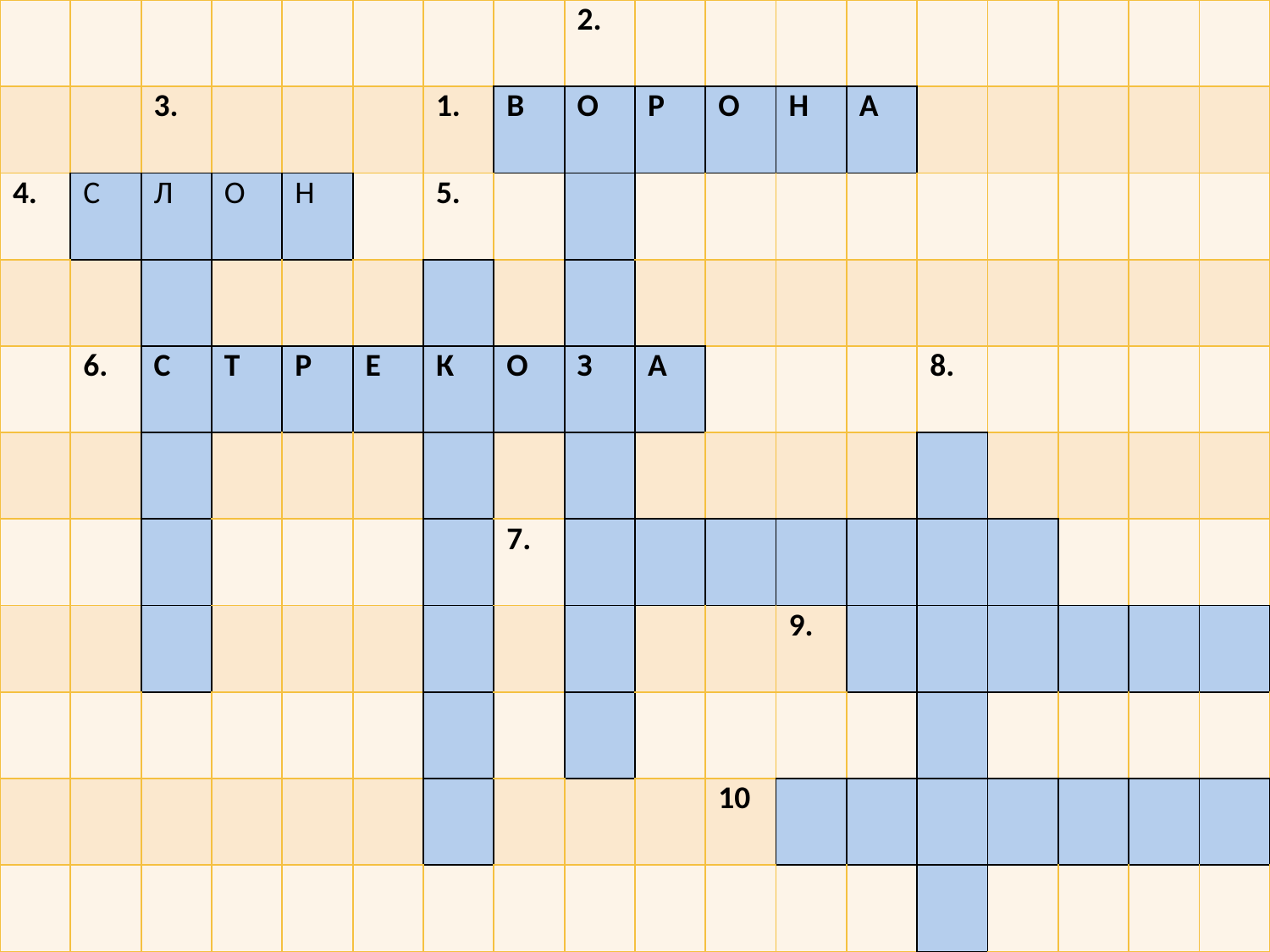

|  |  |  |  |  |  |  |  | 2. |  |  |  |  |  |  |  |  |  |
| --- | --- | --- | --- | --- | --- | --- | --- | --- | --- | --- | --- | --- | --- | --- | --- | --- | --- |
|  |  | 3. |  |  |  | 1. | В | О | Р | О | Н | А |  |  |  |  |  |
| 4. | С | Л | О | Н |  | 5. |  |  |  |  |  |  |  |  |  |  |  |
|  |  |  |  |  |  |  |  |  |  |  |  |  |  |  |  |  |  |
|  | 6. | С | Т | Р | Е | К | О | З | А |  |  |  | 8. |  |  |  |  |
|  |  |  |  |  |  |  |  |  |  |  |  |  |  |  |  |  |  |
|  |  |  |  |  |  |  | 7. |  |  |  |  |  |  |  |  |  |  |
|  |  |  |  |  |  |  |  |  |  |  | 9. |  |  |  |  |  |  |
|  |  |  |  |  |  |  |  |  |  |  |  |  |  |  |  |  |  |
|  |  |  |  |  |  |  |  |  |  | 10 |  |  |  |  |  |  |  |
|  |  |  |  |  |  |  |  |  |  |  |  |  |  |  |  |  |  |